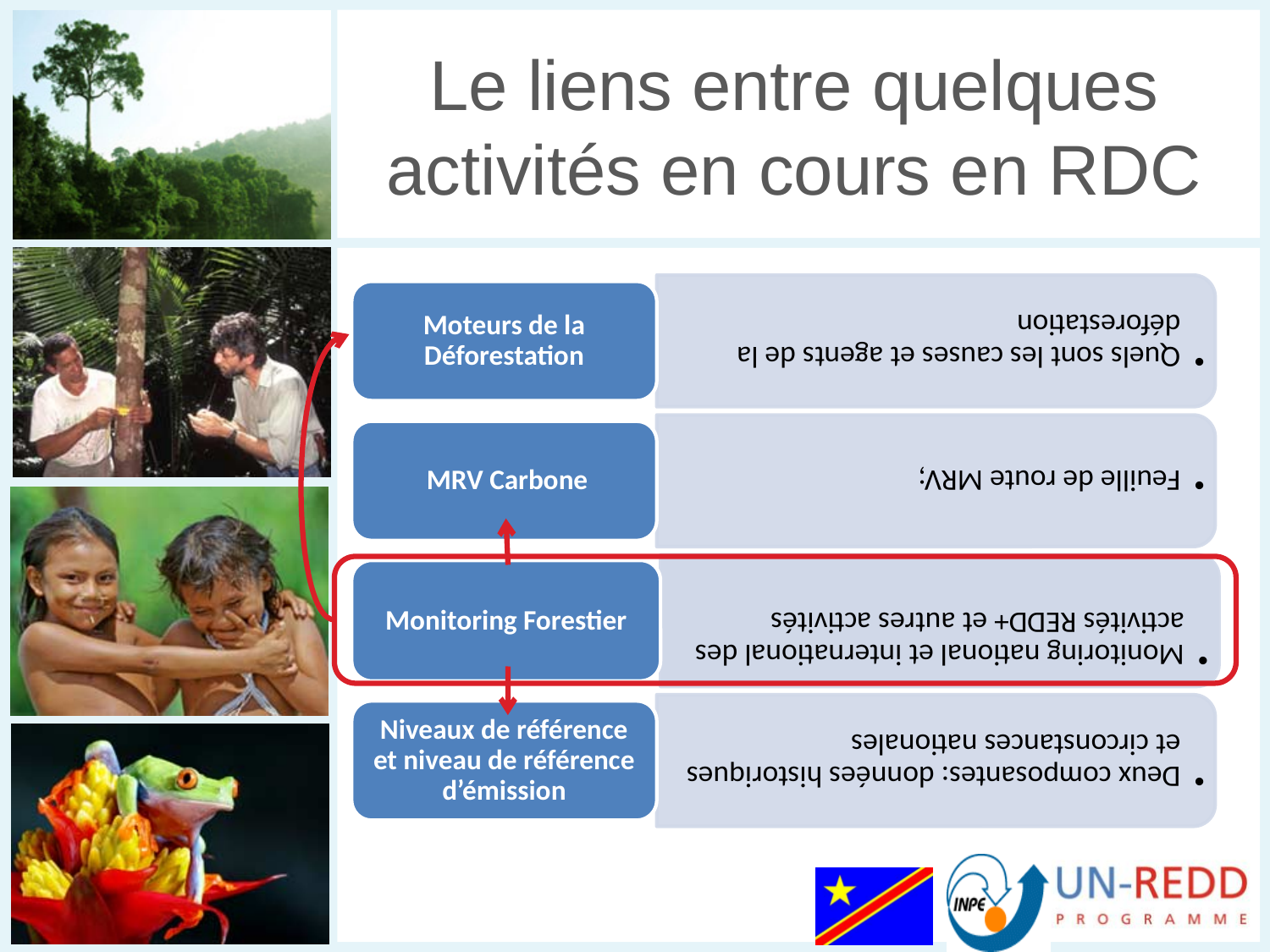

# Le liens entre quelques activités en cours en RDC
Quels sont les causes et agents de la déforestation
Moteurs de la Déforestation
Feuille de route MRV;
 MRV Carbone
Monitoring national et international des activités REDD+ et autres activités

Monitoring Forestier
Deux composantes: données historiques et circonstances nationales
Niveaux de référence et niveau de référence d’émission